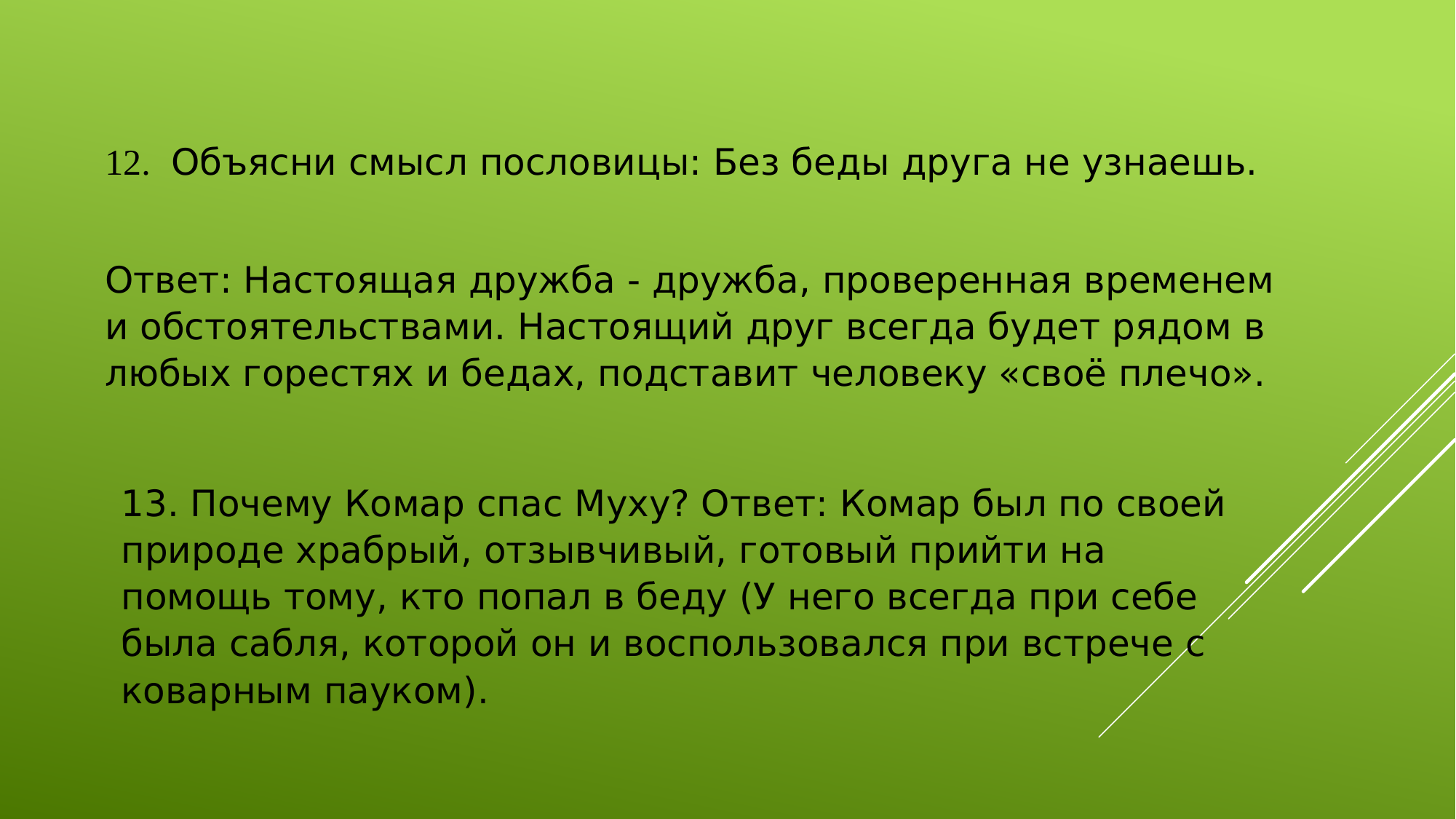

12.  Объясни смысл пословицы: Без беды друга не узнаешь.

Ответ: Настоящая дружба - дружба, проверенная временем и обстоятельствами. Настоящий друг всегда будет рядом в любых горестях и бедах, подставит человеку «своё плечо».

13. Почему Комар спас Муху? Ответ: Комар был по своей природе храбрый, отзывчивый, готовый прийти на помощь тому, кто попал в беду (У него всегда при себе была сабля, которой он и воспользовался при встрече с коварным пауком).